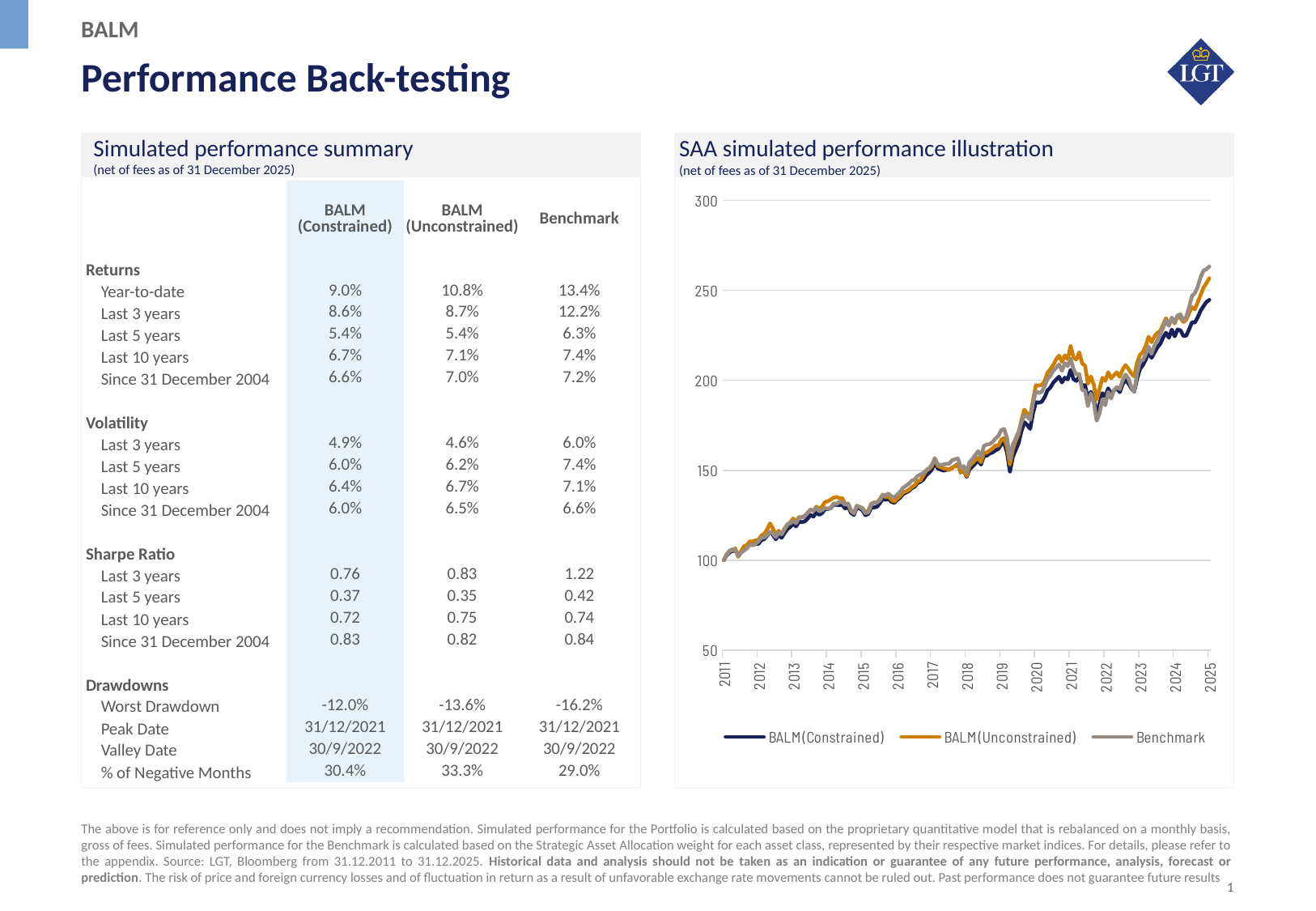

BALM
# Performance Back-testing
Simulated performance summary
(net of fees as of 31 December 2025)
SAA simulated performance illustration
(net of fees as of 31 December 2025)

|  | BALM (Constrained) | BALM (Unconstrained) | Benchmark |
| --- | --- | --- | --- |
| Returns |  |  |  |
| Year-to-date | 9.0% | 10.8% | 13.4% |
| Last 3 years | 8.6% | 8.7% | 12.2% |
| Last 5 years | 5.4% | 5.4% | 6.3% |
| Last 10 years | 6.7% | 7.1% | 7.4% |
| Since 31 December 2004 | 6.6% | 7.0% | 7.2% |
|  |  |  |  |
| Volatility |  |  |  |
| Last 3 years | 4.9% | 4.6% | 6.0% |
| Last 5 years | 6.0% | 6.2% | 7.4% |
| Last 10 years | 6.4% | 6.7% | 7.1% |
| Since 31 December 2004 | 6.0% | 6.5% | 6.6% |
|  |  |  |  |
| Sharpe Ratio |  |  |  |
| Last 3 years | 0.76 | 0.83 | 1.22 |
| Last 5 years | 0.37 | 0.35 | 0.42 |
| Last 10 years | 0.72 | 0.75 | 0.74 |
| Since 31 December 2004 | 0.83 | 0.82 | 0.84 |
|  |  |  |  |
| Drawdowns |  |  |  |
| Worst Drawdown | -12.0% | -13.6% | -16.2% |
| Peak Date | 31/12/2021 | 31/12/2021 | 31/12/2021 |
| Valley Date | 30/9/2022 | 30/9/2022 | 30/9/2022 |
| % of Negative Months | 30.4% | 33.3% | 29.0% |

### Chart

| Category | BALM (Constrained) | BALM (Unconstrained) | Benchmark |
|---|---|---|---|
| 40908 | 100.0 | 100.0 | 100.0 |
| 40939 | 102.78582996394347 | 103.38682363120782 | 103.06757057675688 |
| 40968 | 104.35730801506061 | 105.15776831493329 | 105.37379501771923 |
| 40999 | 105.19073612924923 | 105.55298942150591 | 106.02550228214558 |
| 41029 | 105.377196726675 | 106.56196484118608 | 105.78801909130068 |
| 41060 | 103.06753449195142 | 101.89009191523616 | 102.18093150797499 |
| 41090 | 104.71883970160621 | 105.05853405942707 | 104.18228742206213 |
| 41121 | 106.6476815855775 | 107.76645969674914 | 105.36125332844809 |
| 41152 | 107.58237420901652 | 108.43815444019593 | 106.57736572847433 |
| 41182 | 109.02773978328489 | 110.47099120985699 | 108.59417015410158 |
| 41213 | 108.63010026520179 | 110.37421177640738 | 108.28140143548305 |
| 41243 | 108.94541595499214 | 111.05397727331128 | 109.08740129092085 |
| 41274 | 109.14092697117432 | 111.36013816560505 | 110.48331891764074 |
| 41305 | 111.13410749654335 | 113.72343506998806 | 112.45425206053204 |
| 41333 | 111.77609070182483 | 114.70354967835276 | 112.6294739001342 |
| 41364 | 113.72073884104285 | 117.22940460059193 | 114.04405618765975 |
| 41394 | 115.69912029943129 | 120.45289883657404 | 115.68640643810805 |
| 41425 | 114.12707413160581 | 117.53376662869103 | 114.86525392285304 |
| 41455 | 111.67618080501276 | 113.97266253857184 | 112.82207411970752 |
| 41486 | 114.14541442193749 | 116.3895062970389 | 115.36604355918121 |
| 41517 | 112.46521545004543 | 114.42214109059717 | 114.43691312646617 |
| 41547 | 115.13275374361541 | 117.20414407410313 | 117.62447334299193 |
| 41578 | 117.31094781213461 | 119.5818087218404 | 120.0324861975304 |
| 41608 | 118.49756452233311 | 121.08560319273822 | 120.56153859597043 |
| 41639 | 120.21277723240655 | 123.21800550025326 | 121.80154569567895 |
| 41670 | 118.77829717845815 | 121.17375022324589 | 120.5714771174451 |
| 41698 | 121.46087297802323 | 123.9851728444558 | 123.4521071778171 |
| 41729 | 121.1536422482474 | 123.7708203124066 | 123.94054189054023 |
| 41759 | 121.60807697902048 | 124.53217930957676 | 124.69869565934628 |
| 41790 | 123.12170222284323 | 126.40956356072476 | 126.1665799078526 |
| 41820 | 125.1758516437832 | 128.2245917273578 | 128.02434724473983 |
| 41851 | 124.23873808257865 | 127.34671486607034 | 127.38348933889559 |
| 41882 | 126.51147533698962 | 129.77208621299008 | 129.198663548593 |
| 41912 | 125.26249928677599 | 128.66337352980472 | 127.20954173367402 |
| 41943 | 126.20126128605054 | 129.84475961502588 | 127.75320150029997 |
| 41973 | 128.32709395753275 | 132.28789052825073 | 129.07949709863524 |
| 42004 | 128.4985884521491 | 132.79252777584932 | 128.6313618736985 |
| 42035 | 128.9869444759375 | 133.74471251364832 | 128.95518431747584 |
| 42063 | 131.02230468134977 | 134.77068125910844 | 131.5813849389826 |
| 42094 | 130.728861375572 | 135.09060905855628 | 131.21676841148917 |
| 42124 | 130.60092920686287 | 134.5196621360811 | 132.46152087485794 |
| 42155 | 130.75585384917852 | 134.46718052913843 | 132.24747161770674 |
| 42185 | 128.7233481034261 | 131.13366289643054 | 130.73351922586642 |
| 42216 | 129.69685623970082 | 131.49945338061406 | 131.53226127934556 |
| 42247 | 126.26392362409486 | 127.3190885121415 | 127.71731010156277 |
| 42277 | 125.18465110040907 | 126.26550077325692 | 125.94241276432099 |
| 42308 | 129.21063398676142 | 130.1840907093812 | 130.26638942627213 |
| 42338 | 128.789176975452 | 129.65003819857753 | 129.6230352344383 |
| 42369 | 127.71236597202996 | 128.97734266807691 | 128.62831349156156 |
| 42400 | 125.00803674577814 | 126.30918392377194 | 126.16128899602828 |
| 42429 | 125.77143981400481 | 127.5294472575646 | 126.50555691883426 |
| 42460 | 129.19093215790875 | 131.38198780035702 | 130.85447496777545 |
| 42490 | 129.3346008197055 | 132.0956693747985 | 131.95610691640175 |
| 42521 | 129.70845838326287 | 131.99622794600933 | 132.08777768372516 |
| 42551 | 131.71446677342448 | 134.02650943241318 | 133.23822542776367 |
| 42582 | 134.13714061012436 | 136.49209209922682 | 136.09132412019738 |
| 42613 | 133.5634295711765 | 135.08794071453525 | 136.1747966969454 |
| 42643 | 134.17996835751316 | 135.53605401584403 | 137.05071595100782 |
| 42674 | 132.39901550196097 | 133.55016883136614 | 135.46948038385784 |
| 42704 | 131.89874660744925 | 132.5891449221684 | 134.9035974280156 |
| 42735 | 133.49605489097124 | 134.30108236104007 | 136.47748152753513 |
| 42766 | 134.75096478857753 | 135.74537076105054 | 138.01540342136863 |
| 42794 | 136.7617645780912 | 137.69391488170817 | 140.23428821959942 |
| 42825 | 137.60664850693607 | 138.22962908802927 | 141.31148100063368 |
| 42855 | 138.4294452134931 | 139.05927757895284 | 142.58823197562484 |
| 42886 | 140.00955328515218 | 140.70385225101052 | 144.2127808588483 |
| 42916 | 140.81261722084162 | 141.61776493520682 | 144.80686921147216 |
| 42947 | 142.94138930739544 | 143.83470854304636 | 146.77425188388187 |
| 42978 | 143.58200286175827 | 144.33747153134584 | 147.63633784454456 |
| 43008 | 144.8309419444108 | 146.94730858195922 | 148.41855996213516 |
| 43039 | 147.16041115227733 | 149.7347003403527 | 149.95745805947877 |
| 43069 | 148.60167986618444 | 150.7426651285386 | 151.25022259083877 |
| 43100 | 150.4980862120823 | 152.33757714460737 | 153.1209739898871 |
| 43131 | 154.32481812061047 | 156.7446613233807 | 156.48272772290986 |
| 43159 | 151.01081317369196 | 152.4516530910195 | 153.42295542224483 |
| 43190 | 150.45391821959987 | 151.76123199369684 | 152.88158097138663 |
| 43220 | 149.78606372401424 | 150.9785021914673 | 153.23971496190836 |
| 43251 | 150.3170180166281 | 150.83365806697947 | 153.5457366873043 |
| 43281 | 150.38519224872422 | 150.255664960384 | 153.7037202988084 |
| 43312 | 151.36652610176722 | 151.48205307355886 | 155.52205845123507 |
| 43343 | 152.3267461270198 | 152.18934693324366 | 156.17277456592717 |
| 43373 | 153.45073475776476 | 153.376277177993 | 156.5486732217127 |
| 43404 | 148.78329981739665 | 148.95837294684057 | 151.42943528066687 |
| 43434 | 150.07641803637776 | 150.09235918140132 | 152.33275667924156 |
| 43465 | 146.3322459169256 | 146.77197955578387 | 148.7885032085171 |
| 43496 | 150.5042052284551 | 152.5446197401285 | 154.4115529246874 |
| 43524 | 152.0889459590316 | 153.9394677569424 | 156.1664255372903 |
| 43555 | 153.67818619545818 | 155.68709632253652 | 158.4697441382854 |
| 43585 | 155.49421987204695 | 156.9675743104217 | 160.64666963671704 |
| 43616 | 153.16478493470947 | 154.53173062180002 | 157.60751241271646 |
| 43646 | 157.89515840131378 | 159.6618851557359 | 163.4798595696619 |
| 43677 | 158.12227975550687 | 159.81571089018396 | 164.34752097602566 |
| 43708 | 159.3408420839347 | 160.98351830489688 | 164.50564370861773 |
| 43738 | 159.9203263594999 | 162.10472843424319 | 165.74330291739022 |
| 43769 | 161.03342599260705 | 163.76375614321503 | 167.58661434474448 |
| 43799 | 161.8319769436988 | 163.68460005622117 | 169.1462840656949 |
| 43830 | 164.35455348081587 | 167.0480080856814 | 172.3354597666067 |
| 43861 | 165.10992208584483 | 167.90709856012205 | 172.95742499619004 |
| 43890 | 160.02463266789832 | 163.05214280275388 | 167.9545204047349 |
| 43921 | 149.1499922919203 | 153.16565832442504 | 156.12178764753665 |
| 43951 | 157.41297879570578 | 161.70177854905933 | 164.21726312625864 |
| 43982 | 161.2726001886028 | 166.3071837586208 | 167.6099588512622 |
| 44012 | 165.12374624157314 | 170.14474860922232 | 171.55466983290532 |
| 44043 | 171.80253419147132 | 177.94008419359224 | 176.52058485982712 |
| 44074 | 176.72192655729577 | 183.6783716747282 | 180.69527370112937 |
| 44104 | 175.16430714386183 | 181.41395269558012 | 179.81621487409183 |
| 44135 | 173.00846567073057 | 179.90934504366066 | 178.0273828734611 |
| 44165 | 181.70787738379968 | 188.84632324229796 | 187.29552172005518 |
| 44196 | 187.8815404330078 | 197.263207991762 | 193.81688286887677 |
| 44227 | 187.59513760360755 | 197.10212034235516 | 192.99895797332385 |
| 44255 | 188.04851305959227 | 197.4761450422676 | 193.56518914189232 |
| 44286 | 190.58824464803132 | 199.39781207112088 | 196.69200819912658 |
| 44316 | 194.42803426044082 | 204.19528119711055 | 200.68285242363228 |
| 44347 | 195.97581620364426 | 206.13528674165985 | 202.50822647955297 |
| 44377 | 198.69322173579334 | 208.5121479971735 | 205.392815043504 |
| 44408 | 200.3896550322506 | 211.6572896828911 | 206.94014658360163 |
| 44439 | 201.97977305322564 | 213.72568538742752 | 208.84729420670288 |
| 44469 | 198.83058742209934 | 210.3223424134941 | 205.28715625513271 |
| 44500 | 201.45664178076143 | 213.86764950742312 | 209.5267299036301 |
| 44530 | 200.4848534061359 | 211.72381528686964 | 207.8857732096957 |
| 44561 | 205.82802903356952 | 219.0892143829838 | 211.97725583681876 |
| 44592 | 200.59850561549746 | 212.69678155320221 | 206.2823021044028 |
| 44620 | 199.67103964525091 | 211.56972497347667 | 203.34010086905676 |
| 44651 | 202.0476450731854 | 215.4453066760921 | 203.47714224108236 |
| 44681 | 196.61628837270067 | 209.42575337550858 | 194.62767546415762 |
| 44712 | 197.37352308300407 | 208.0840318075079 | 194.33532871119942 |
| 44742 | 189.73587317937506 | 198.1026428188637 | 185.6526571106054 |
| 44773 | 193.5520180152456 | 202.10412823615516 | 192.64681497563586 |
| 44804 | 189.6791623611605 | 197.68587589598536 | 187.89122487236435 |
| 44834 | 181.06569575054957 | 189.23653194696112 | 177.53393416672102 |
| 44865 | 186.9874276823664 | 195.06435245942197 | 181.6397072590114 |
| 44895 | 192.84279894706586 | 201.4133795509373 | 189.45765305547124 |
| 44926 | 191.01754818834868 | 199.67864366024304 | 186.1376174308013 |
| 44957 | 195.53777909658635 | 204.4468532964195 | 193.55613179904933 |
| 44985 | 192.28760398289091 | 201.14425681005122 | 189.9325241622416 |
| 45016 | 194.2578377586835 | 202.91257950590762 | 194.50665249148128 |
| 45046 | 195.83936852878279 | 204.3943454774473 | 196.22050335388857 |
| 45077 | 193.41795971688285 | 201.94334268474628 | 195.0571454598646 |
| 45107 | 197.8198307532897 | 205.97984194296134 | 199.9294224524664 |
| 45138 | 200.26682291863574 | 208.40285924133173 | 203.19281140161914 |
| 45169 | 198.24416836985375 | 206.42080247526383 | 200.94299538242714 |
| 45199 | 195.52385246891401 | 203.7915901621711 | 196.19527678505065 |
| 45230 | 193.66386383917617 | 202.10763156229157 | 193.59158048047323 |
| 45260 | 200.81113278063464 | 209.71075628491792 | 203.64539789403148 |
| 45291 | 206.28386182118035 | 214.1561816813252 | 210.74257324649025 |
| 45322 | 208.4386109776093 | 215.55888708630908 | 211.18810136472442 |
| 45351 | 211.53494030100657 | 219.1601684058177 | 214.47108731111487 |
| 45382 | 215.89821124432848 | 224.26815284018653 | 218.7278876553497 |
| 45412 | 212.46171496717835 | 221.18044116455016 | 214.6795490397142 |
| 45443 | 215.43285856292906 | 224.35751249106596 | 219.18591456521332 |
| 45473 | 218.28860593583096 | 226.35735645076176 | 222.16207568666925 |
| 45504 | 220.17969018834043 | 227.36373238355378 | 225.5864896833567 |
| 45535 | 223.77136419226807 | 230.89707923005795 | 229.1393994954571 |
| 45565 | 226.47003471388186 | 234.42072329244246 | 233.41916401656897 |
| 45596 | 223.6194393596318 | 231.12458271840774 | 230.31675107541312 |
| 45626 | 228.1793928692575 | 234.15015545164513 | 234.8651930985221 |
| 45657 | 224.40759951596903 | 231.61745779149564 | 232.15310749895423 |
| 45688 | 228.24094777411193 | 235.71758082369863 | 236.0214768799761 |
| 45716 | 227.7870495358621 | 234.59479439407949 | 236.61733229998183 |
| 45747 | 224.70020190293283 | 232.42972796344839 | 233.31629149783112 |
| 45777 | 224.78445190318874 | 233.59307158844243 | 235.21460813302116 |
| 45808 | 228.32355429276726 | 237.27172787064717 | 240.5651261013747 |
| 45838 | 232.2551809990606 | 240.5677927655144 | 246.8832432852934 |
| 45869 | 232.10834491750572 | 239.4737262333807 | 248.42003828446428 |
| 45900 | 235.01417217805997 | 243.43496550491372 | 252.06092386162723 |
| 45930 | 238.76248803256524 | 247.56157453349877 | 257.45734598549757 |
| 45961 | 241.20050394886255 | 251.54443893492495 | 260.9934931650884 |
| 45991 | 243.5058903454878 | 254.03231224747105 | 261.776312355275 |
| 46022 | 244.69477247772025 | 256.694111409558 | 263.2555892405227 |
|  | None | None | None |
|  | None | None | None |
|  | None | None | None |
|  | None | None | None |
|  | None | None | None |
|  | None | None | None |
|  | None | None | None |
|  | None | None | None |
|  | None | None | None |
|  | None | None | None |
|  | None | None | None |
|  | None | None | None |
|  | None | None | None |
|  | None | None | None |
|  | None | None | None |
|  | None | None | None |
|  | None | None | None |
|  | None | None | None |
|  | None | None | None |
|  | None | None | None |
|  | None | None | None |
|  | None | None | None |
|  | None | None | None |
|  | None | None | None |
|  | None | None | None |
|  | None | None | None |
|  | None | None | None |
|  | None | None | None |
|  | None | None | None |
|  | None | None | None |
|  | None | None | None |
|  | None | None | None |
|  | None | None | None |
|  | None | None | None |
|  | None | None | None |
|  | None | None | None |
|  | None | None | None |
|  | None | None | None |
|  | None | None | None |
|  | None | None | None |
|  | None | None | None |
|  | None | None | None |
|  | None | None | None |
|  | None | None | None |
|  | None | None | None |
|  | None | None | None |
|  | None | None | None |
|  | None | None | None |
|  | None | None | None |
|  | None | None | None |
|  | None | None | None |
|  | None | None | None |
|  | None | None | None |
|  | None | None | None |
|  | None | None | None |
|  | None | None | None |
|  | None | None | None |
|  | None | None | None |
|  | None | None | None |
|  | None | None | None |
|  | None | None | None |
|  | None | None | None |
|  | None | None | None |
|  | None | None | None |
|  | None | None | None |
|  | None | None | None |
|  | None | None | None |
|  | None | None | None |
|  | None | None | None |
|  | None | None | None |
|  | None | None | None |
|  | None | None | None |
|  | None | None | None |
|  | None | None | None |
|  | None | None | None |
|  | None | None | None |
|  | None | None | None |
|  | None | None | None |
|  | None | None | None |
|  | None | None | None |
|  | None | None | None |
|  | None | None | None |
|  | None | None | None |
|  | None | None | None |
|  | None | None | None |
|  | None | None | None |
|  | None | None | None |
|  | None | None | None |
|  | None | None | None |
|  | None | None | None |
|  | None | None | None |
|  | None | None | None |
|  | None | None | None |
|  | None | None | None |
|  | None | None | None |
|  | None | None | None |
|  | None | None | None |
|  | None | None | None |
|  | None | None | None |
|  | None | None | None |
|  | None | None | None |
|  | None | None | None |
|  | None | None | None |
|  | None | None | None |
|  | None | None | None |
|  | None | None | None |
|  | None | None | None |
|  | None | None | None |
|  | None | None | None |
|  | None | None | None |
|  | None | None | None |
|  | None | None | None |
|  | None | None | None |
|  | None | None | None |
|  | None | None | None |
|  | None | None | None |
|  | None | None | None |
|  | None | None | None |
|  | None | None | None |
|  | None | None | None |
|  | None | None | None |
|  | None | None | None |
|  | None | None | None |
|  | None | None | None |
|  | None | None | None |
|  | None | None | None |
|  | None | None | None |
|  | None | None | None |
|  | None | None | None |
|  | None | None | None |
|  | None | None | None |
|  | None | None | None |
|  | None | None | None |
|  | None | None | None |
|  | None | None | None |
|  | None | None | None |
|  | None | None | None |
|  | None | None | None |
|  | None | None | None |
|  | None | None | None |
|  | None | None | None |
|  | None | None | None |
|  | None | None | None |
|  | None | None | None |
|  | None | None | None |
|  | None | None | None |
|  | None | None | None |
|  | None | None | None |
|  | None | None | None |
|  | None | None | None |
|  | None | None | None |
|  | None | None | None |
|  | None | None | None |
|  | None | None | None |
|  | None | None | None |
|  | None | None | None |
|  | None | None | None |
|  | None | None | None |
|  | None | None | None |
|  | None | None | None |
|  | None | None | None |
|  | None | None | None |
|  | None | None | None |
|  | None | None | None |
|  | None | None | None |
|  | None | None | None |
|  | None | None | None |
|  | None | None | None |
|  | None | None | None |
|  | None | None | None |
|  | None | None | None |
|  | None | None | None |
|  | None | None | None |
|  | None | None | None |
|  | None | None | None |
|  | None | None | None |
|  | None | None | None |
|  | None | None | None |
|  | None | None | None |
|  | None | None | None |
|  | None | None | None |
|  | None | None | None |
|  | None | None | None |
|  | None | None | None |
|  | None | None | None |
|  | None | None | None |
|  | None | None | None |
|  | None | None | None |
|  | None | None | None |
|  | None | None | None |
|  | None | None | None |
|  | None | None | None |
|  | None | None | None |
|  | None | None | None |
|  | None | None | None |
|  | None | None | None |
|  | None | None | None |
|  | None | None | None |
|  | None | None | None |
|  | None | None | None |
|  | None | None | None |
|  | None | None | None |
|  | None | None | None |
|  | None | None | None |
|  | None | None | None |
|  | None | None | None |
|  | None | None | None |
|  | None | None | None |
|  | None | None | None |
|  | None | None | None |
|  | None | None | None |
|  | None | None | None |
|  | None | None | None |
|  | None | None | None |
|  | None | None | None |
|  | None | None | None |
|  | None | None | None |
|  | None | None | None |
|  | None | None | None |
|  | None | None | None |
|  | None | None | None |
|  | None | None | None |
|  | None | None | None |
|  | None | None | None |
|  | None | None | None |
|  | None | None | None |
|  | None | None | None |
|  | None | None | None |
|  | None | None | None |
|  | None | None | None |
|  | None | None | None |
|  | None | None | None |
|  | None | None | None |
|  | None | None | None |
|  | None | None | None |
|  | None | None | None |
|  | None | None | None |
|  | None | None | None |
|  | None | None | None |
|  | None | None | None |
|  | None | None | None |
|  | None | None | None |
|  | None | None | None |
|  | None | None | None |
|  | None | None | None |
|  | None | None | None |
|  | None | None | None |
|  | None | None | None |
|  | None | None | None |
|  | None | None | None |
|  | None | None | None |
|  | None | None | None |
|  | None | None | None |
|  | None | None | None |
|  | None | None | None |
|  | None | None | None |
|  | None | None | None |
|  | None | None | None |
|  | None | None | None |
|  | None | None | None |
|  | None | None | None |
|  | None | None | None |
|  | None | None | None |
|  | None | None | None |
|  | None | None | None |
|  | None | None | None |
|  | None | None | None |
|  | None | None | None |
|  | None | None | None |
|  | None | None | None |
|  | None | None | None |
|  | None | None | None |
|  | None | None | None |
|  | None | None | None |
|  | None | None | None |
|  | None | None | None |
|  | None | None | None |
|  | None | None | None |
|  | None | None | None |
|  | None | None | None |
|  | None | None | None |
|  | None | None | None |
|  | None | None | None |
|  | None | None | None |
|  | None | None | None |
|  | None | None | None |
|  | None | None | None |
|  | None | None | None |
|  | None | None | None |
|  | None | None | None |
|  | None | None | None |
|  | None | None | None |
|  | None | None | None |
|  | None | None | None |
|  | None | None | None |
|  | None | None | None |
|  | None | None | None |
|  | None | None | None |
|  | None | None | None |
|  | None | None | None |
|  | None | None | None |
|  | None | None | None |
|  | None | None | None |
|  | None | None | None |
|  | None | None | None |
|  | None | None | None |
|  | None | None | None |
|  | None | None | None |
|  | None | None | None |
|  | None | None | None |
|  | None | None | None |
|  | None | None | None |
|  | None | None | None |
|  | None | None | None |
|  | None | None | None |
|  | None | None | None |
|  | None | None | None |
|  | None | None | None |
|  | None | None | None |
|  | None | None | None |
|  | None | None | None |
|  | None | None | None |
|  | None | None | None |
|  | None | None | None |
|  | None | None | None |
|  | None | None | None |
|  | None | None | None |
|  | None | None | None |
|  | None | None | None |
|  | None | None | None |
The above is for reference only and does not imply a recommendation. Simulated performance for the Portfolio is calculated based on the proprietary quantitative model that is rebalanced on a monthly basis, gross of fees. Simulated performance for the Benchmark is calculated based on the Strategic Asset Allocation weight for each asset class, represented by their respective market indices. For details, please refer to the appendix. Source: LGT, Bloomberg from 31.12.2011 to 31.12.2025. Historical data and analysis should not be taken as an indication or guarantee of any future performance, analysis, forecast or prediction. The risk of price and foreign currency losses and of fluctuation in return as a result of unfavorable exchange rate movements cannot be ruled out. Past performance does not guarantee future results
1